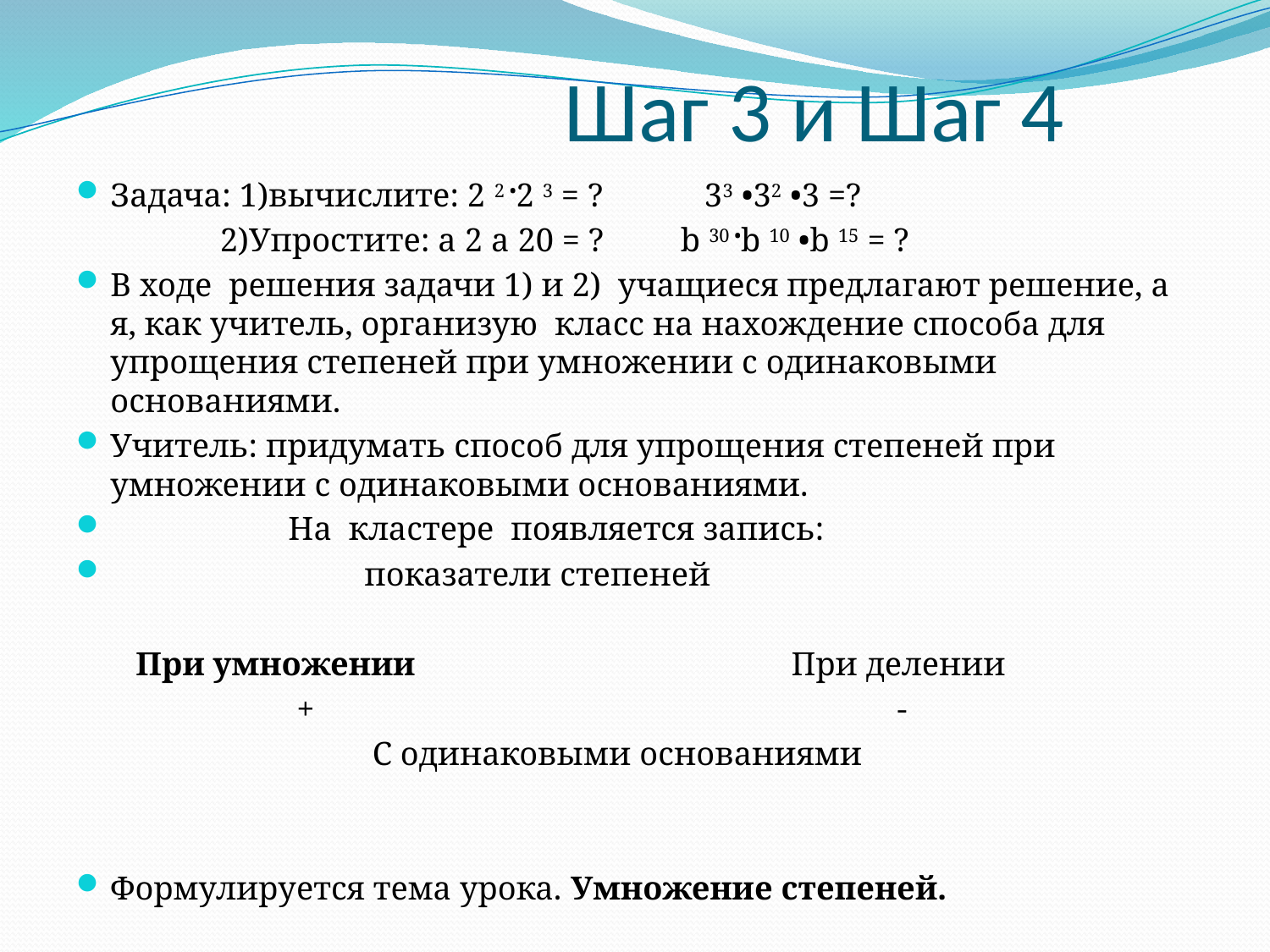

# Шаг 3 и Шаг 4
Задача: 1)вычислите: 2 2 •2 3 = ?            33 •32 •3 =?
                 2)Упростите: а 2 а 20 = ?         b 30 •b 10 •b 15 = ?
В ходе  решения задачи 1) и 2)  учащиеся предлагают решение, а  я, как учитель, организую  класс на нахождение способа для упрощения степеней при умножении с одинаковыми основаниями.
Учитель: придумать способ для упрощения степеней при умножении с одинаковыми основаниями.
                     На  кластере  появляется запись:
                              показатели степеней

	   При умножении       	                            При делении
	                      +                                                                     -
                                   С одинаковыми основаниями

Формулируется тема урока. Умножение степеней.